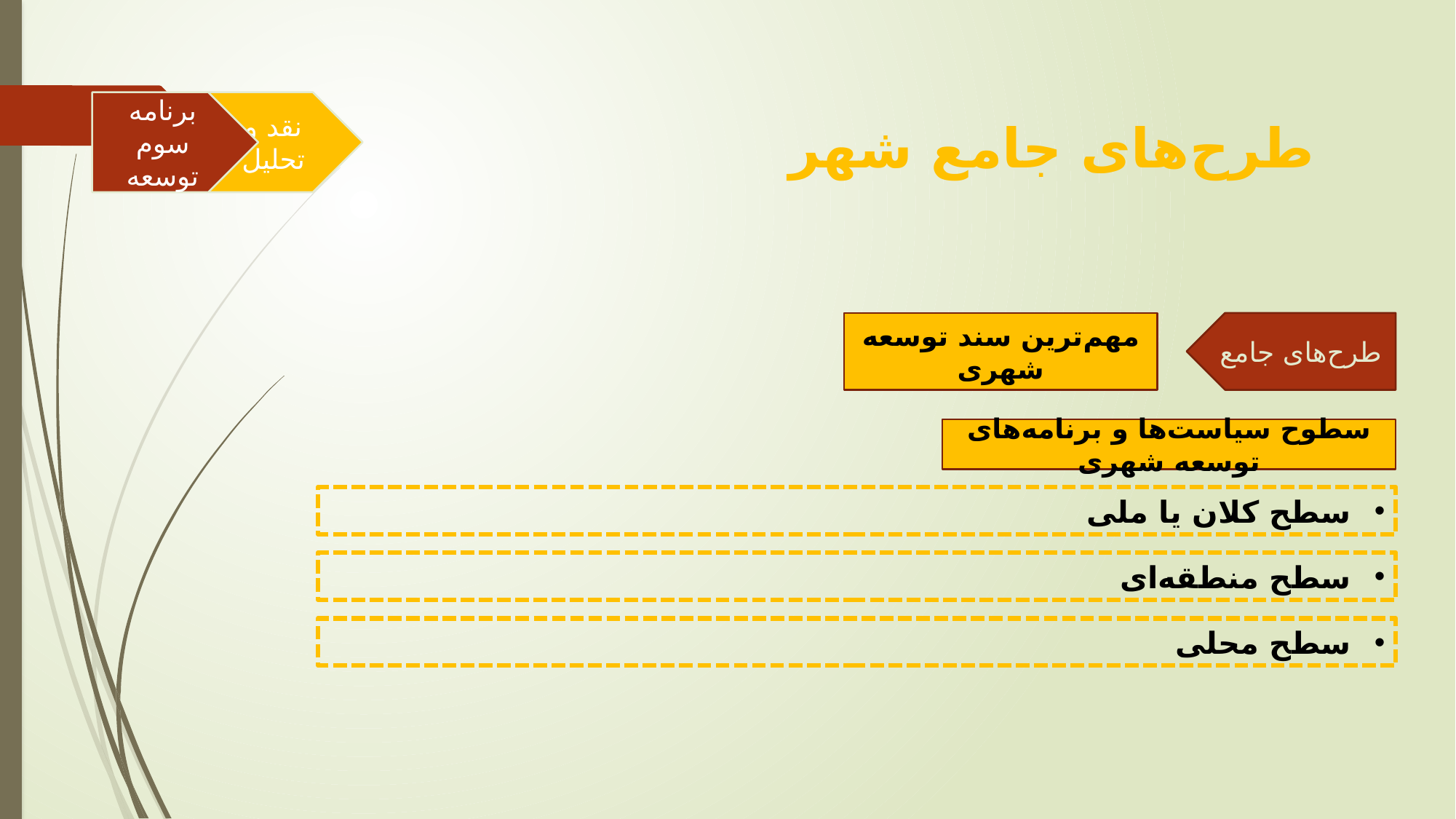

برنامه سوم توسعه
نقد و تحلیل
طرح‌های جامع شهر
مهم‌ترین سند توسعه شهری
طرح‌های جامع
سطوح سیاست‌ها و برنامه‌های توسعه شهری
سطح کلان یا ملی
سطح منطقه‌ای
سطح محلی